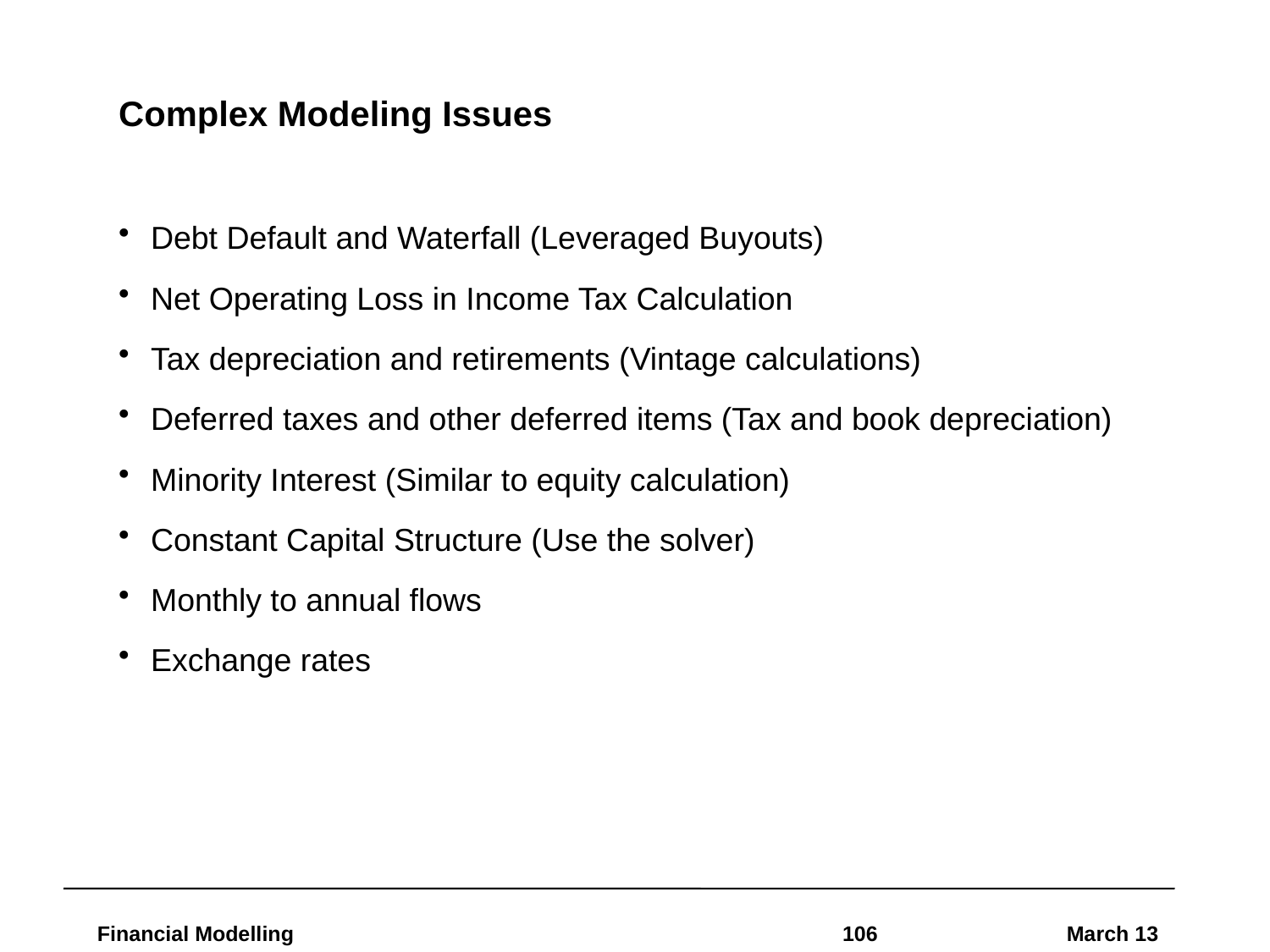

# Complex Modeling Issues
Debt Default and Waterfall (Leveraged Buyouts)
Net Operating Loss in Income Tax Calculation
Tax depreciation and retirements (Vintage calculations)
Deferred taxes and other deferred items (Tax and book depreciation)
Minority Interest (Similar to equity calculation)
Constant Capital Structure (Use the solver)
Monthly to annual flows
Exchange rates